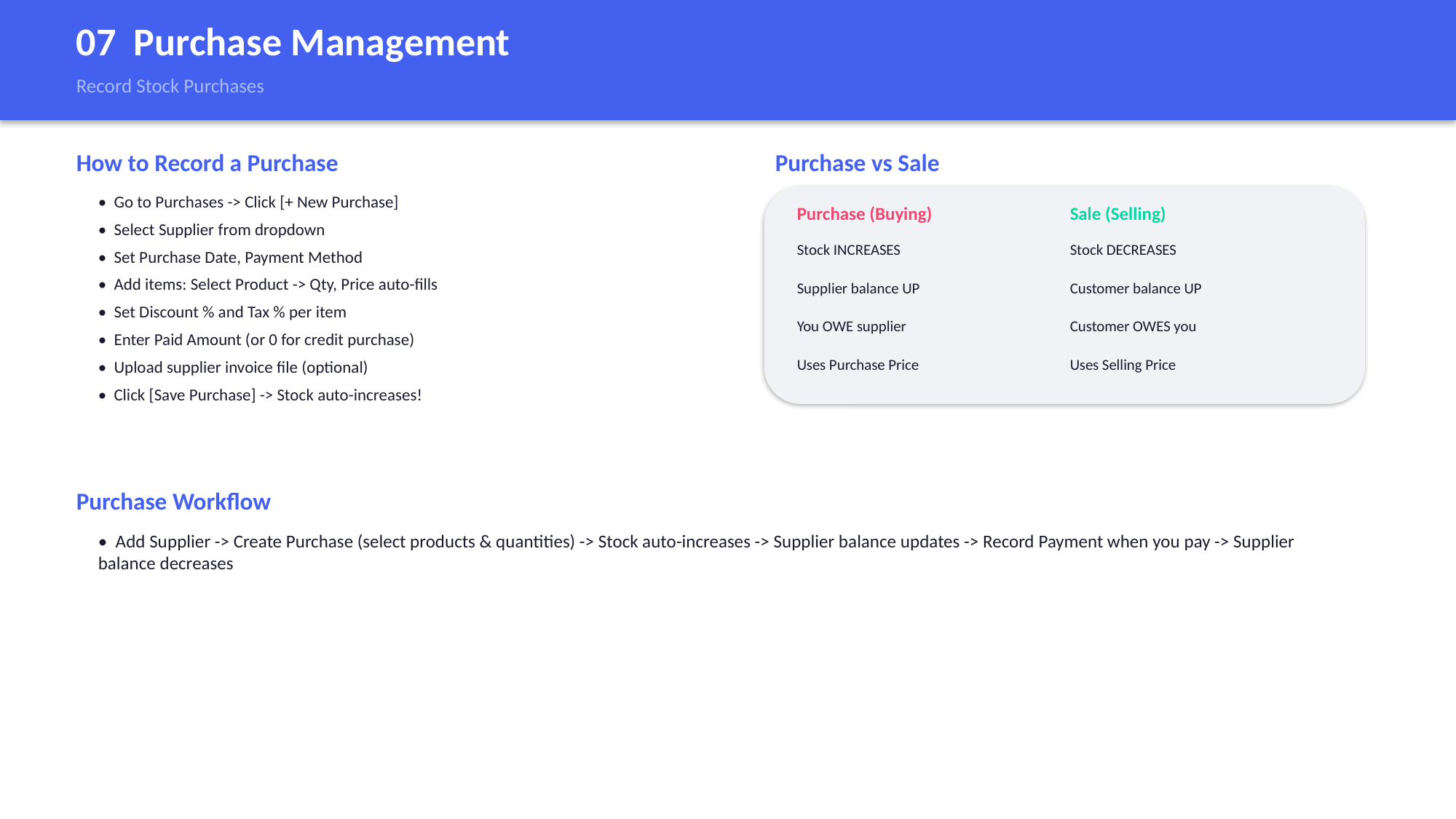

07  Purchase Management
Record Stock Purchases
How to Record a Purchase
Purchase vs Sale
•  Go to Purchases -> Click [+ New Purchase]
•  Select Supplier from dropdown
•  Set Purchase Date, Payment Method
•  Add items: Select Product -> Qty, Price auto-fills
•  Set Discount % and Tax % per item
•  Enter Paid Amount (or 0 for credit purchase)
•  Upload supplier invoice file (optional)
•  Click [Save Purchase] -> Stock auto-increases!

Purchase (Buying)
Sale (Selling)
Stock INCREASES
Stock DECREASES
Supplier balance UP
Customer balance UP
You OWE supplier
Customer OWES you
Uses Purchase Price
Uses Selling Price
Purchase Workflow
•  Add Supplier -> Create Purchase (select products & quantities) -> Stock auto-increases -> Supplier balance updates -> Record Payment when you pay -> Supplier balance decreases